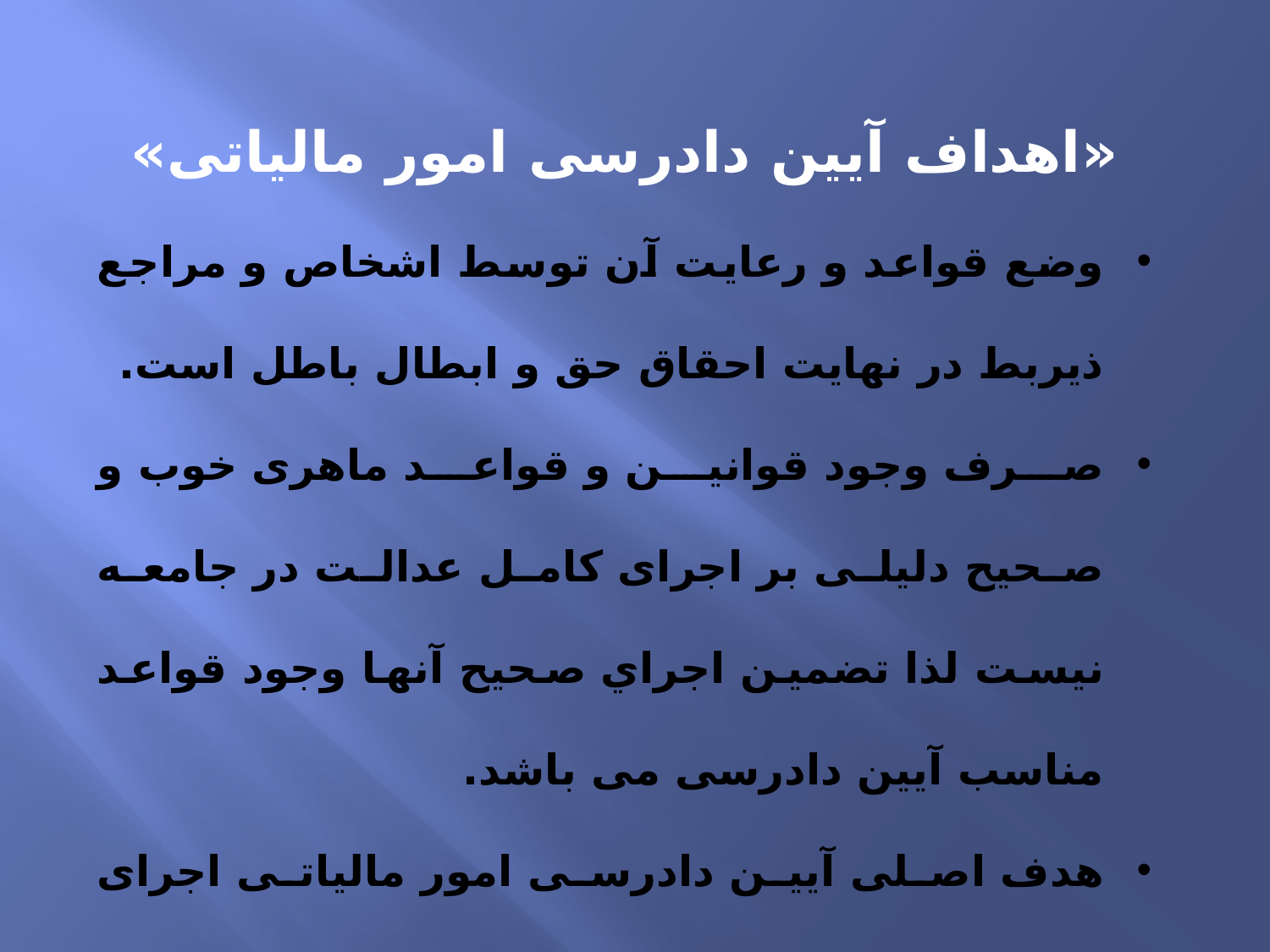

«اهداف آیین دادرسی امور مالیاتی»
وضع قواعد و رعایت آن توسط اشخاص و مراجع ذیربط در نهایت احقاق حق و ابطال باطل است.
صرف وجود قوانین و قواعد ماهری خوب و صحيح دلیلی بر اجرای کامل عدالت در جامعه نیست لذا تضمین اجراي صحيح آنها وجود قواعد مناسب آیین دادرسی می باشد.
هدف اصلی آیین دادرسی امور مالیاتی اجرای عدالت مالیاتی در جامعه می باشد.